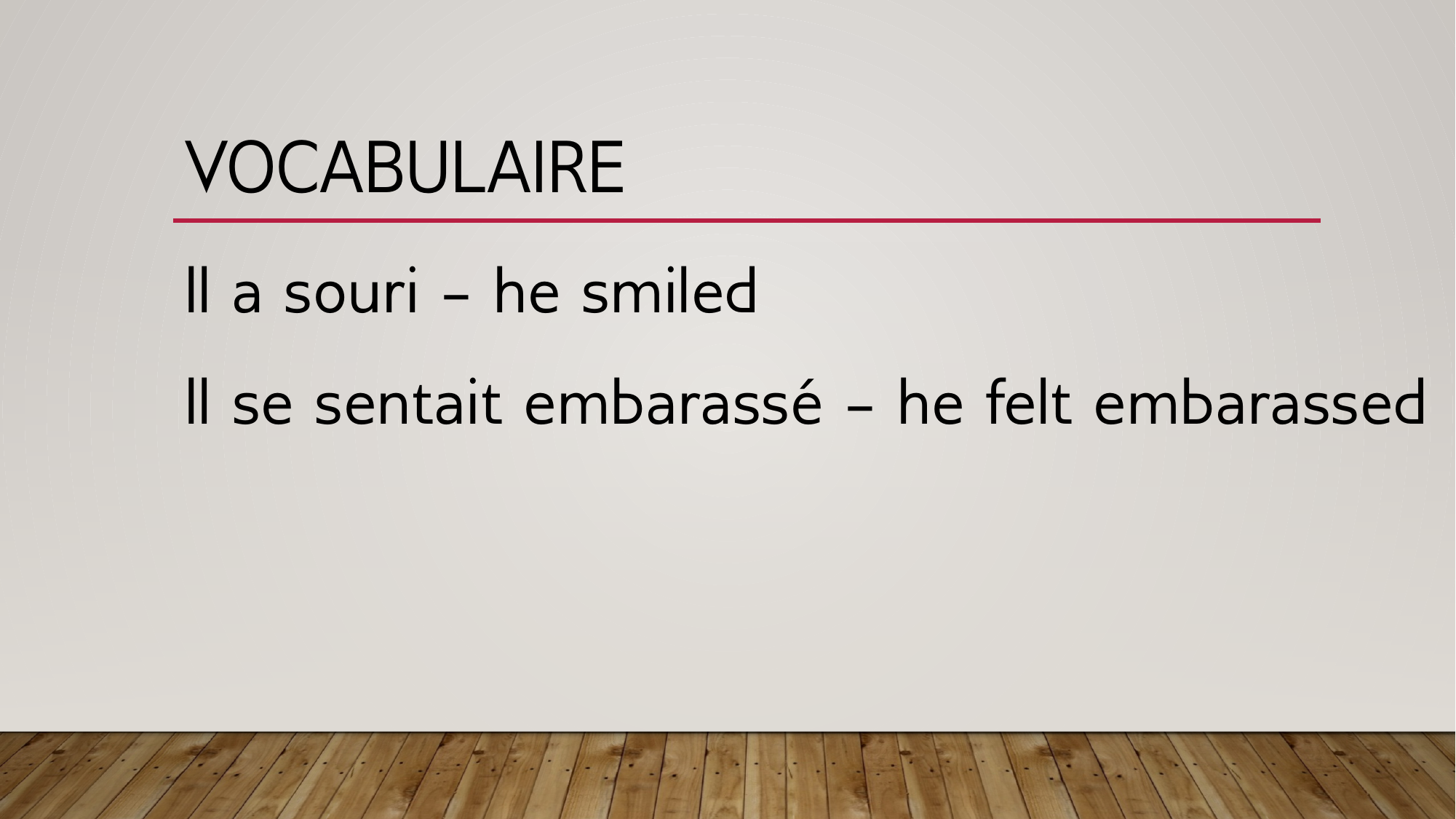

# VOCABULAIRE
Il a souri – he smiled
Il se sentait embarassé – he felt embarassed